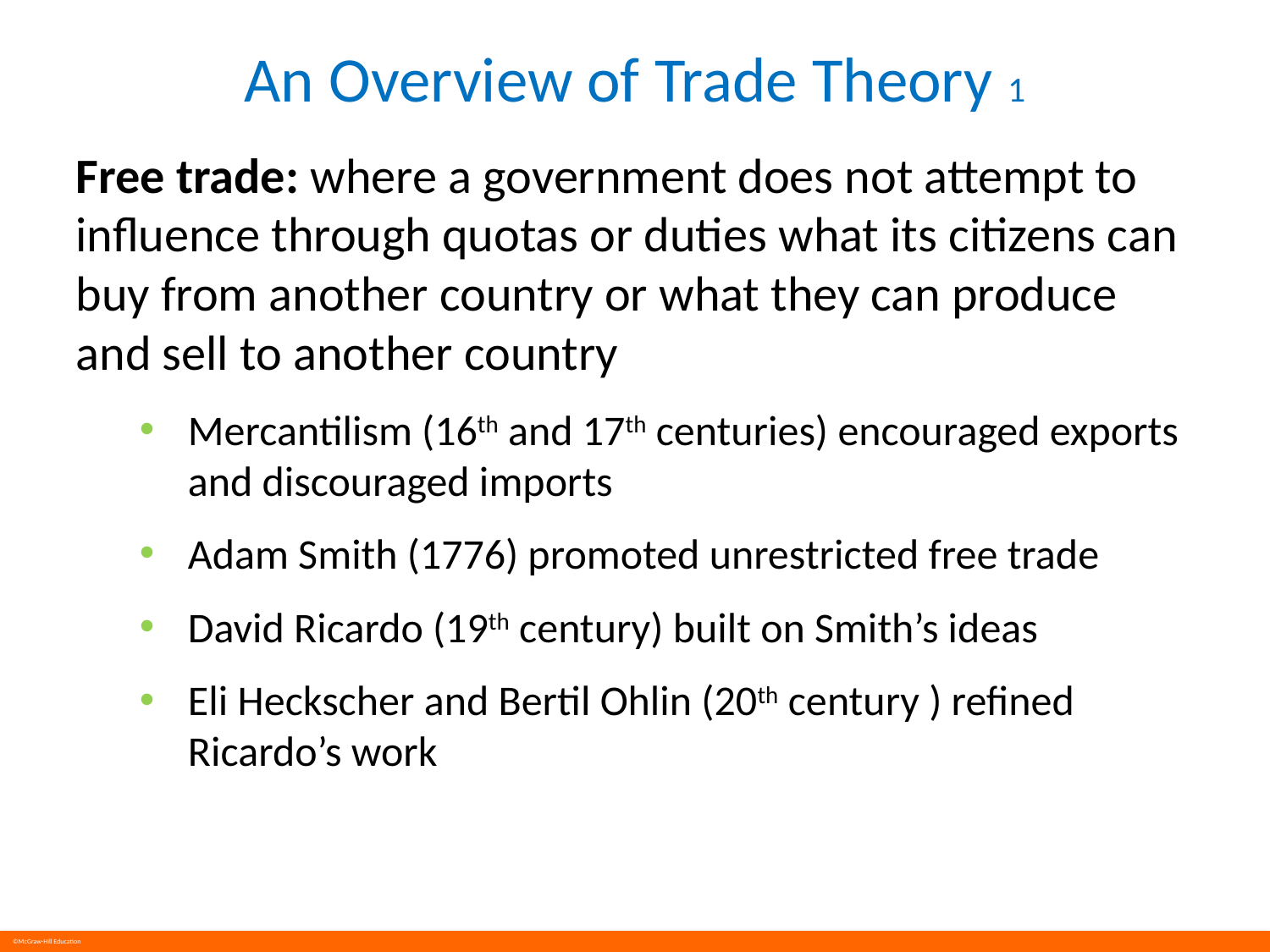

# An Overview of Trade Theory 1
Free trade: where a government does not attempt to influence through quotas or duties what its citizens can buy from another country or what they can produce and sell to another country
Mercantilism (16th and 17th centuries) encouraged exports and discouraged imports
Adam Smith (1776) promoted unrestricted free trade
David Ricardo (19th century) built on Smith’s ideas
Eli Heckscher and Bertil Ohlin (20th century ) refined Ricardo’s work